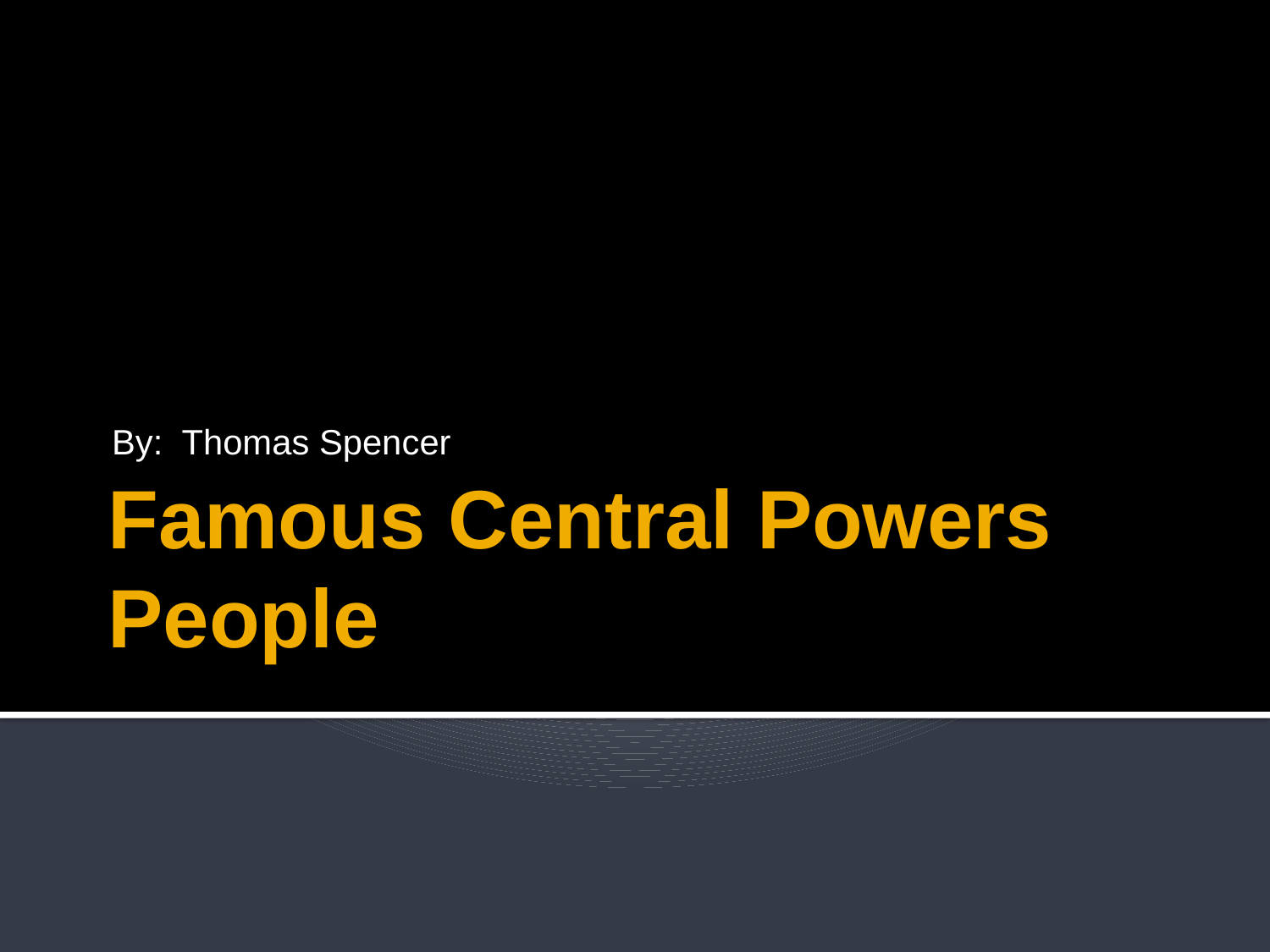

By:  Thomas Spencer
# Famous Central Powers People